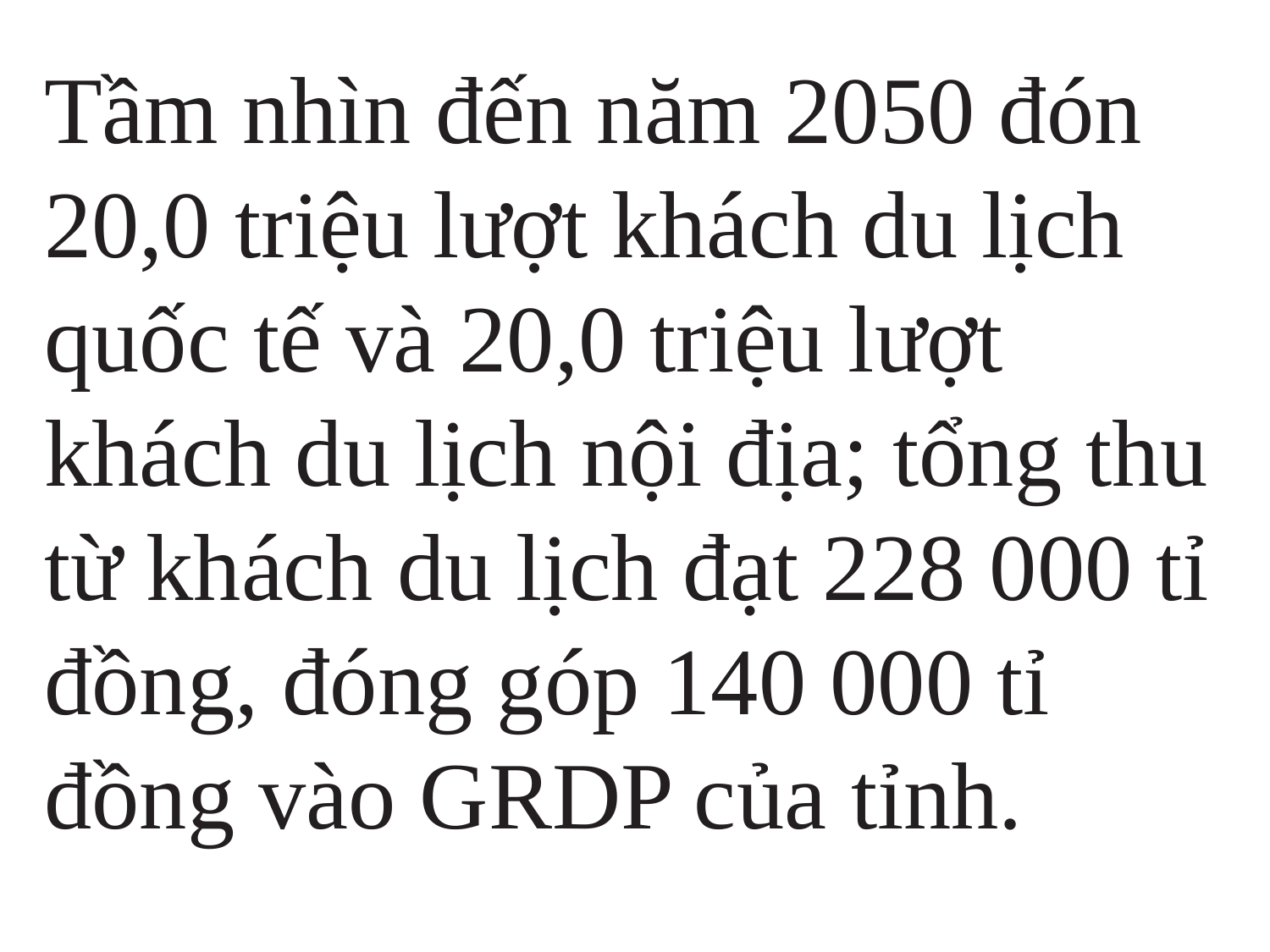

Tầm nhìn đến năm 2050 đón 20,0 triệu lượt khách du lịch quốc tế và 20,0 triệu lượt khách du lịch nội địa; tổng thu từ khách du lịch đạt 228 000 tỉ đồng, đóng góp 140 000 tỉ đồng vào GRDP của tỉnh.